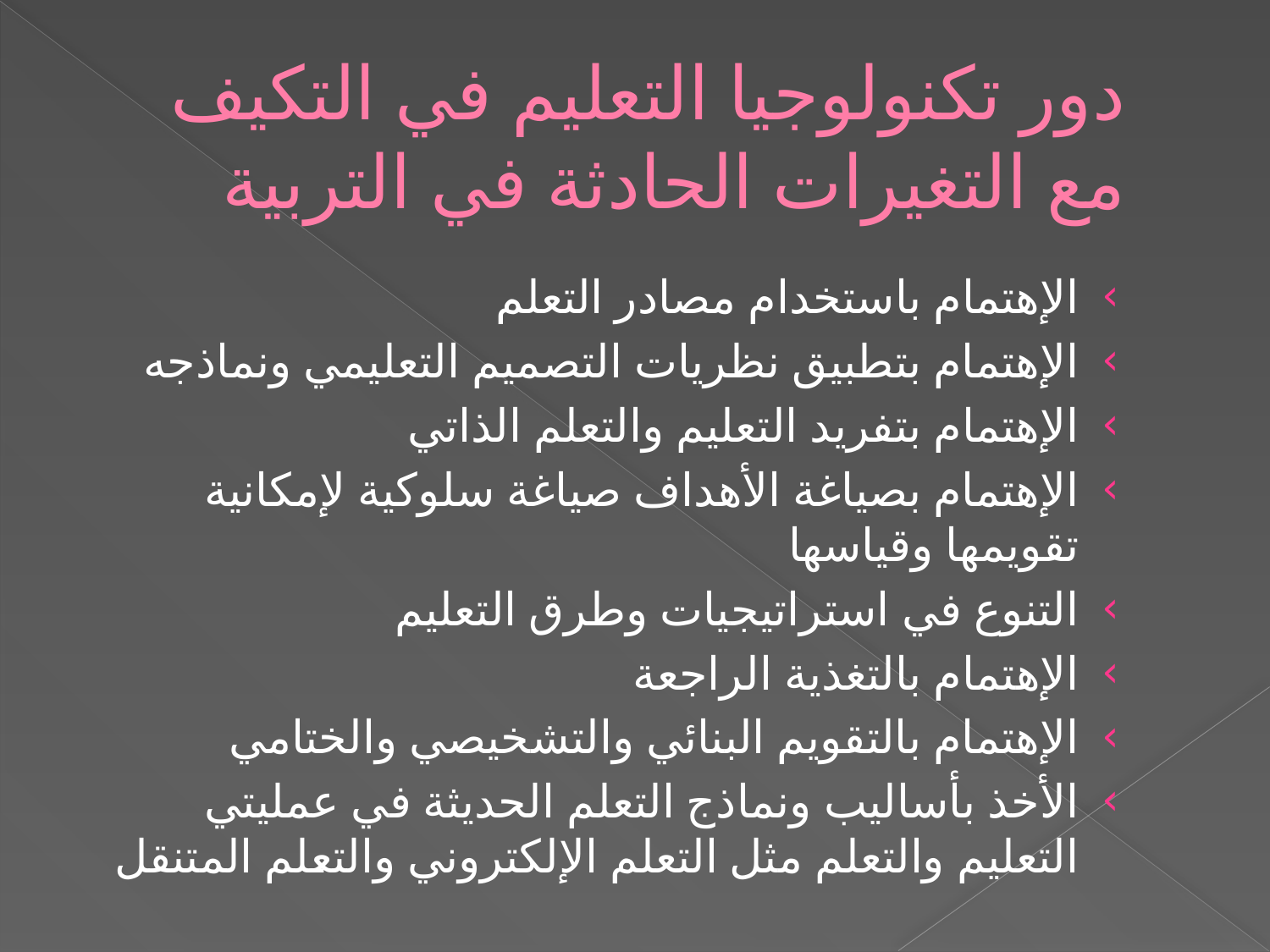

# دور تكنولوجيا التعليم في التكيف مع التغيرات الحادثة في التربية
الإهتمام باستخدام مصادر التعلم
الإهتمام بتطبيق نظريات التصميم التعليمي ونماذجه
الإهتمام بتفريد التعليم والتعلم الذاتي
الإهتمام بصياغة الأهداف صياغة سلوكية لإمكانية تقويمها وقياسها
التنوع في استراتيجيات وطرق التعليم
الإهتمام بالتغذية الراجعة
الإهتمام بالتقويم البنائي والتشخيصي والختامي
الأخذ بأساليب ونماذج التعلم الحديثة في عمليتي التعليم والتعلم مثل التعلم الإلكتروني والتعلم المتنقل